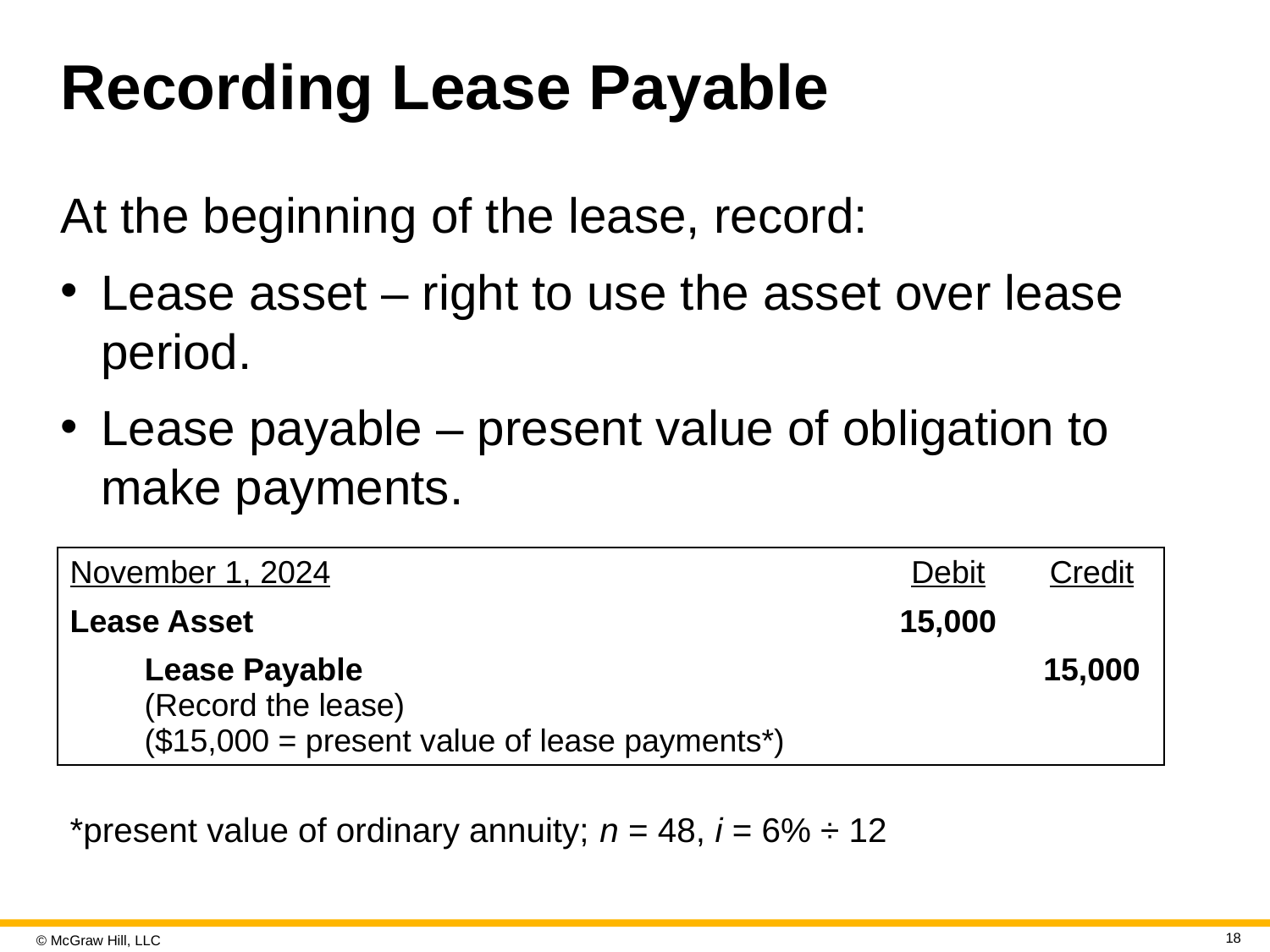

# Recording Lease Payable
At the beginning of the lease, record:
Lease asset – right to use the asset over lease period.
Lease payable – present value of obligation to make payments.
| November 1, 2024 | Debit | Credit |
| --- | --- | --- |
| Lease Asset | 15,000 |  |
| Lease Payable (Record the lease) ($15,000 = present value of lease payments\*) |  | 15,000 |
*present value of ordinary annuity; n = 48, i = 6% ÷ 12
18